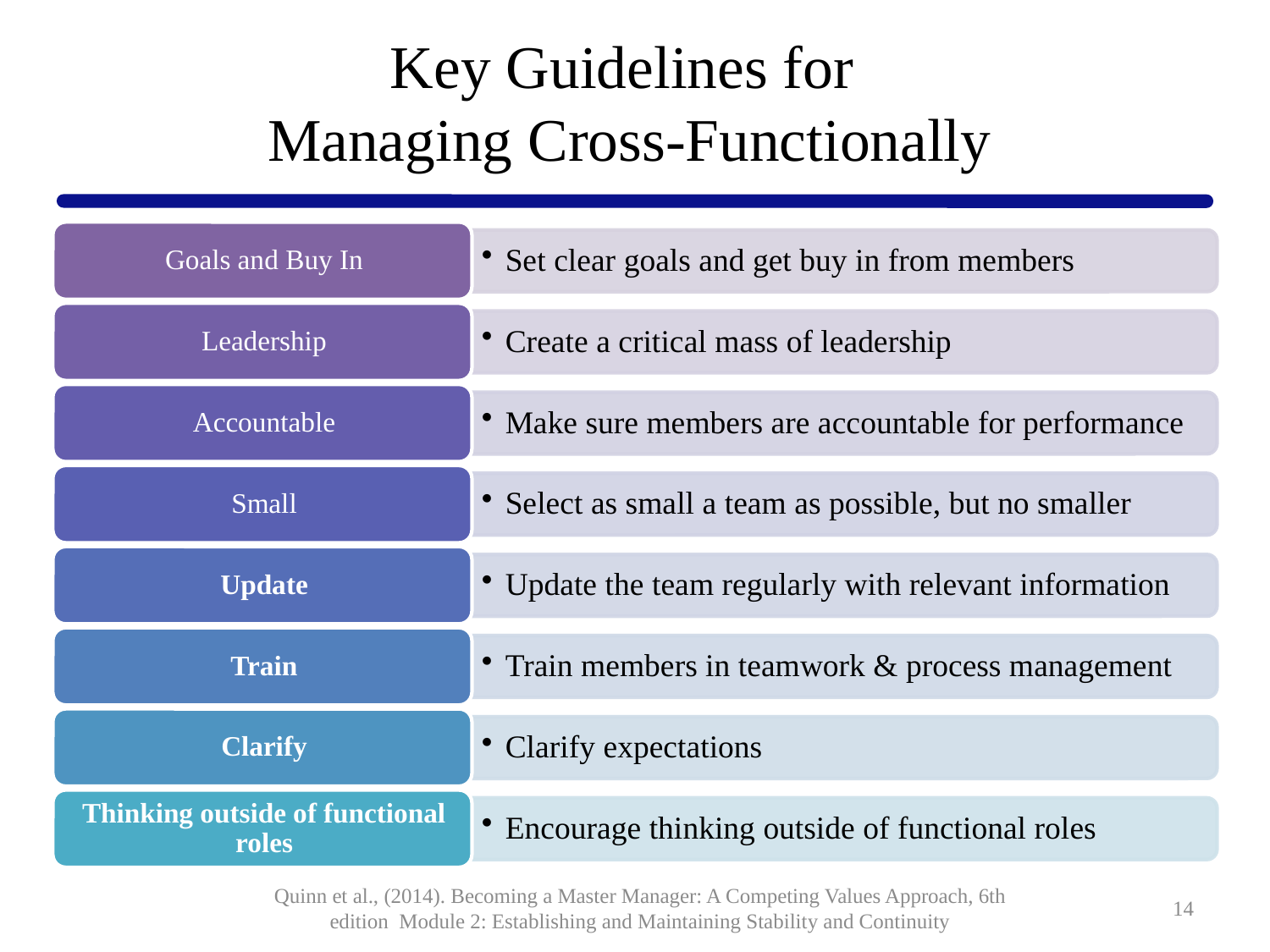

# Key Guidelines for Managing Cross-Functionally
Set clear goals and get buy in from members
Goals and Buy In
Create a critical mass of leadership
Leadership
Make sure members are accountable for performance
Accountable
Select as small a team as possible, but no smaller
Small
Update the team regularly with relevant information
Update
Train members in teamwork & process management
Train
Clarify expectations
Clarify
Encourage thinking outside of functional roles
Thinking outside of functional roles
Quinn et al., (2014). Becoming a Master Manager: A Competing Values Approach, 6th edition  Module 2: Establishing and Maintaining Stability and Continuity
14